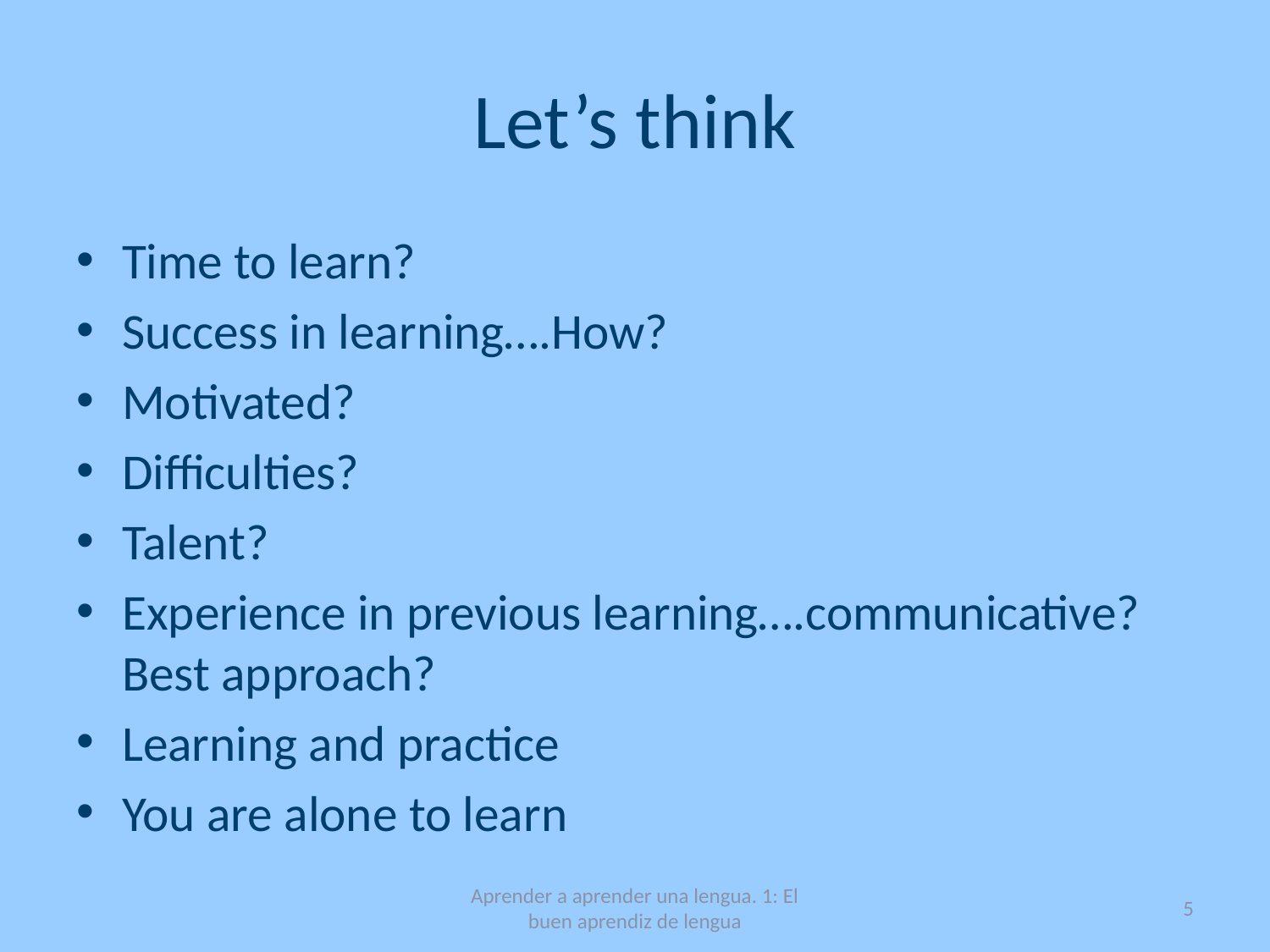

# Let’s think
Time to learn?
Success in learning….How?
Motivated?
Difficulties?
Talent?
Experience in previous learning….communicative? Best approach?
Learning and practice
You are alone to learn

Aprender a aprender una lengua. 1: El buen aprendiz de lengua
5